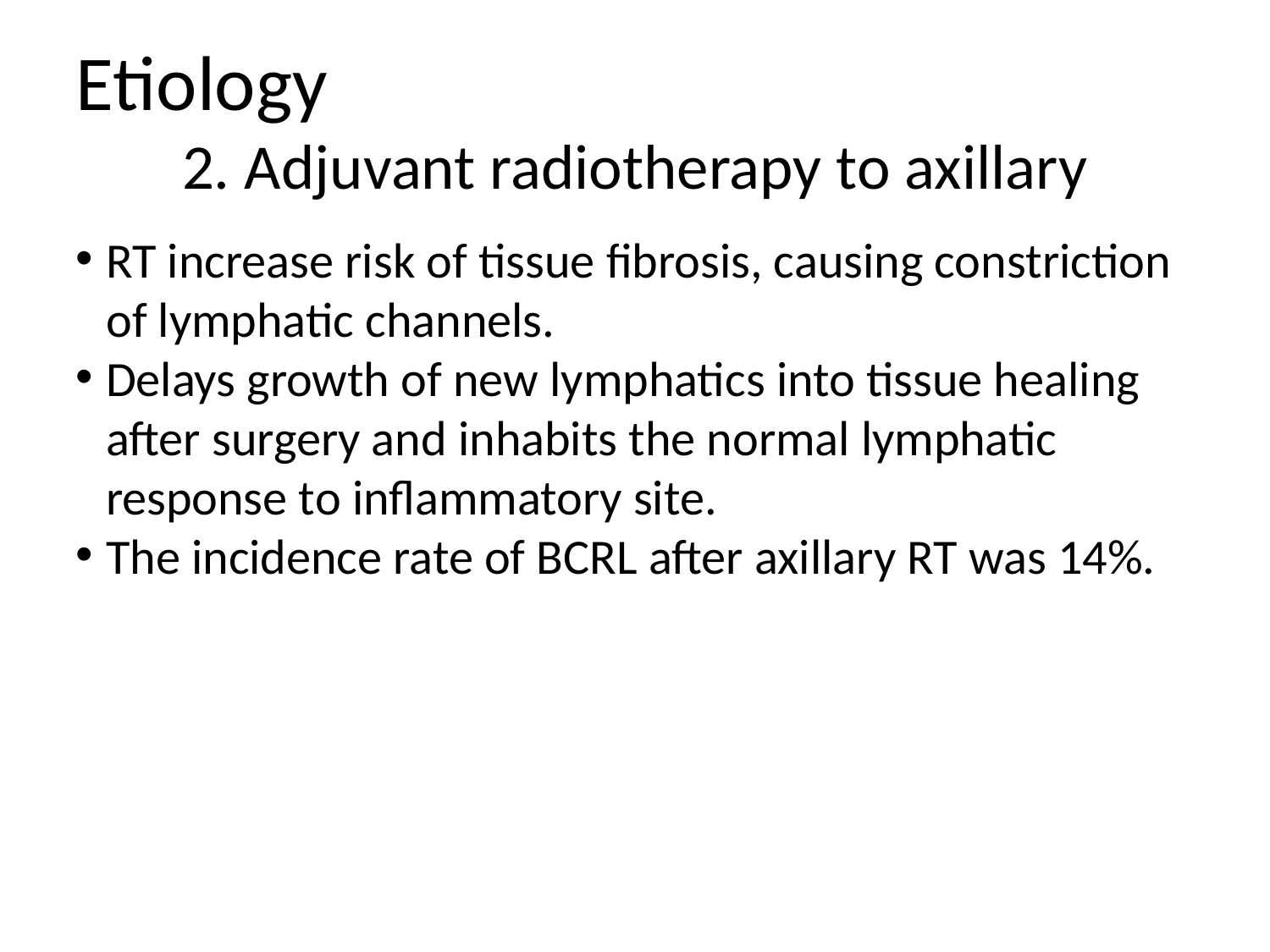

Etiology
2. Adjuvant radiotherapy to axillary
RT increase risk of tissue fibrosis, causing constriction of lymphatic channels.
Delays growth of new lymphatics into tissue healing after surgery and inhabits the normal lymphatic response to inflammatory site.
The incidence rate of BCRL after axillary RT was 14%.